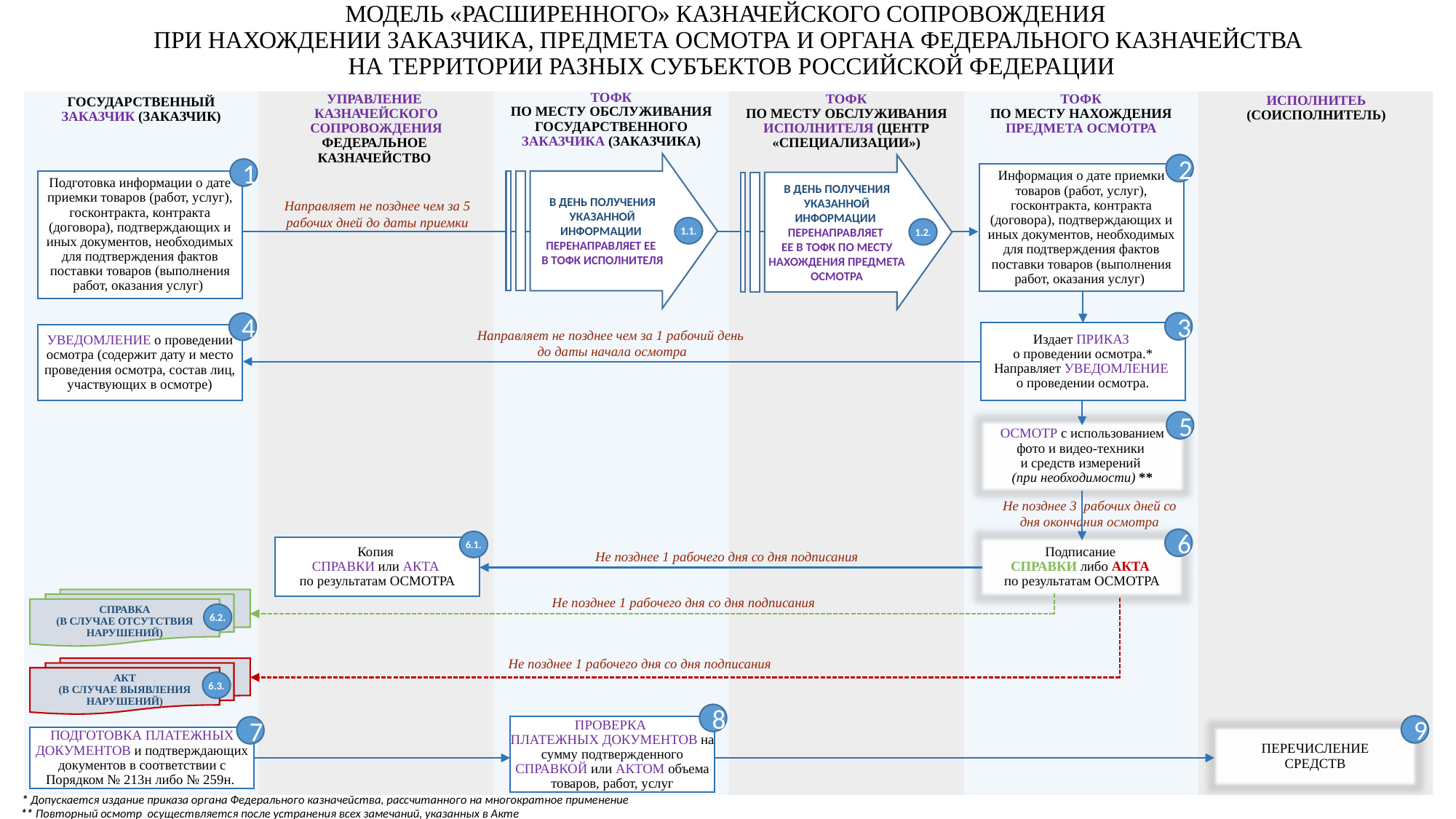

МОДЕЛЬ «РАСШИРЕННОГО» КАЗНАЧЕЙСКОГО СОПРОВОЖДЕНИЯ
При нахождении заказчика, предмета осмотра и органа федерального казначейства
 на территории разных субъектов российской федерации
ИСПОЛНИТЕЬ (СОИСПОЛНИТЕЛЬ)
ГОСУДАРСТВЕННЫЙ
ЗАКАЗЧИК (ЗАКАЗЧИК)
ТОФК
ПО МЕСТУ НАХОЖДЕНИЯ ПРЕДМЕТА ОСМОТРА
ТОФК
ПО МЕСТУ ОБСЛУЖИВАНИЯ ГОСУДАРСТВЕННОГО ЗАКАЗЧИКА (ЗАКАЗЧИКА)
ТОФК
ПО МЕСТУ ОБСЛУЖИВАНИЯ ИСПОЛНИТЕЛЯ (ЦЕНТР «СПЕЦИАЛИЗАЦИИ»)
УПРАВЛЕНИЕ
КАЗНАЧЕЙСКОГО СОПРОВОЖДЕНИЯ
ФЕДЕРАЛЬНОЕ
КАЗНАЧЕЙСТВО

В ДЕНЬ ПОЛУЧЕНИЯ УКАЗАННОЙ ИНФОРМАЦИИ  ПЕРЕНАПРАВЛЯЕТ ЕЕ
В ТОФК ИСПОЛНИТЕЛЯ
2
В ДЕНЬ ПОЛУЧЕНИЯ УКАЗАННОЙ ИНФОРМАЦИИ  ПЕРЕНАПРАВЛЯЕТ
ЕЕ В ТОФК ПО МЕСТУ НАХОЖДЕНИЯ ПРЕДМЕТА ОСМОТРА
1
Информация о дате приемки товаров (работ, услуг), госконтракта, контракта (договора), подтверждающих и иных документов, необходимых для подтверждения фактов поставки товаров (выполнения работ, оказания услуг)
Подготовка информации о дате приемки товаров (работ, услуг), госконтракта, контракта (договора), подтверждающих и иных документов, необходимых для подтверждения фактов поставки товаров (выполнения работ, оказания услуг)
Направляет не позднее чем за 5 рабочих дней до даты приемки
1.1.
1.2.

3
4
Издает ПРИКАЗ
о проведении осмотра.*
Направляет УВЕДОМЛЕНИЕ
о проведении осмотра.
УВЕДОМЛЕНИЕ о проведении осмотра (содержит дату и место проведения осмотра, состав лиц, участвующих в осмотре)
Направляет не позднее чем за 1 рабочий день
до даты начала осмотра
5
ОСМОТР с использованием
фото и видео-техники
и средств измерений
(при необходимости) **
Не позднее 3  рабочих дней со дня окончания осмотра

6
6.1.
Копия
СПРАВКИ или АКТА
по результатам ОСМОТРА
Подписание
СПРАВКИ либо АКТА
по результатам ОСМОТРА
Не позднее 1 рабочего дня со дня подписания
Не позднее 1 рабочего дня со дня подписания
СПРАВКА
(В СЛУЧАЕ ОТСУТСТВИЯ НАРУШЕНИЙ)
6.2.
Не позднее 1 рабочего дня со дня подписания
АКТ
(В СЛУЧАЕ ВЫЯВЛЕНИЯ НАРУШЕНИЙ)
6.3.
8
9
7
ПРОВЕРКА
ПЛАТЕЖНЫХ ДОКУМЕНТОВ на сумму подтвержденного СПРАВКОЙ или АКТОМ объема товаров, работ, услуг
ПЕРЕЧИСЛЕНИЕ
СРЕДСТВ
ПОДГОТОВКА ПЛАТЕЖНЫХ ДОКУМЕНТОВ и подтверждающих документов в соответствии с Порядком № 213н либо № 259н.
* Допускается издание приказа органа Федерального казначейства, рассчитанного на многократное применение
** Повторный осмотр  осуществляется после устранения всех замечаний, указанных в Акте